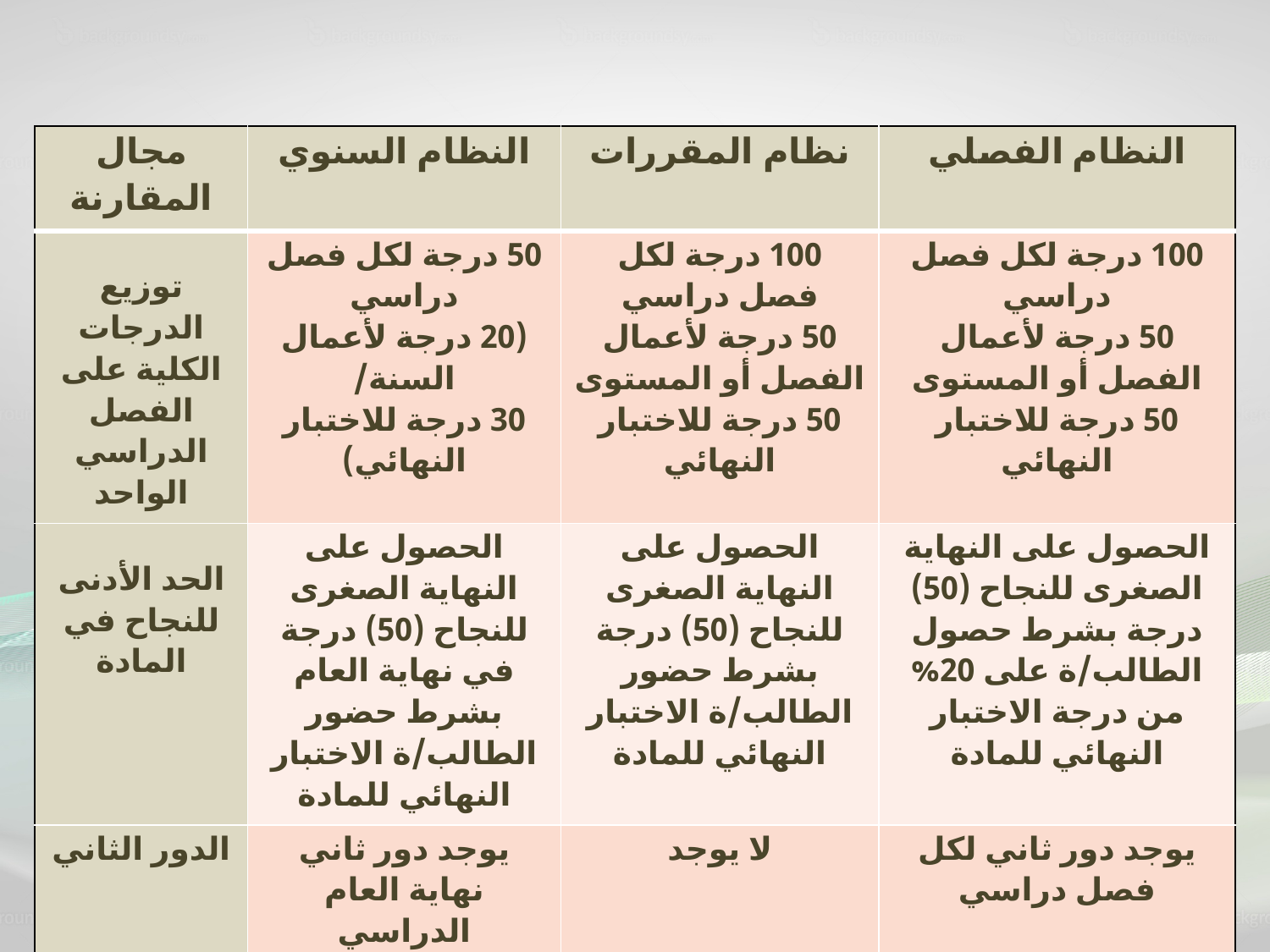

| مجال المقارنة | النظام السنوي | نظام المقررات | النظام الفصلي |
| --- | --- | --- | --- |
| توزيع الدرجات الكلية على الفصل الدراسي الواحد | 50 درجة لكل فصل دراسي (20 درجة لأعمال السنة/ 30 درجة للاختبار النهائي) | 100 درجة لكل فصل دراسي 50 درجة لأعمال الفصل أو المستوى 50 درجة للاختبار النهائي | 100 درجة لكل فصل دراسي 50 درجة لأعمال الفصل أو المستوى 50 درجة للاختبار النهائي |
| الحد الأدنى للنجاح في المادة | الحصول على النهاية الصغرى للنجاح (50) درجة في نهاية العام بشرط حضور الطالب/ة الاختبار النهائي للمادة | الحصول على النهاية الصغرى للنجاح (50) درجة بشرط حضور الطالب/ة الاختبار النهائي للمادة | الحصول على النهاية الصغرى للنجاح (50) درجة بشرط حصول الطالب/ة على 20% من درجة الاختبار النهائي للمادة |
| الدور الثاني | يوجد دور ثاني نهاية العام الدراسي | لا يوجد | يوجد دور ثاني لكل فصل دراسي |
| اختبار المواد المحمولة | لا يوجد | يوجد قبل الاختبارات النهائية في كل فصل دراسي | يوجد بداية كل عام دراسي |
| الفصل الصيفي | لا يوجد | يوجد | يوجد للمتعثرين |